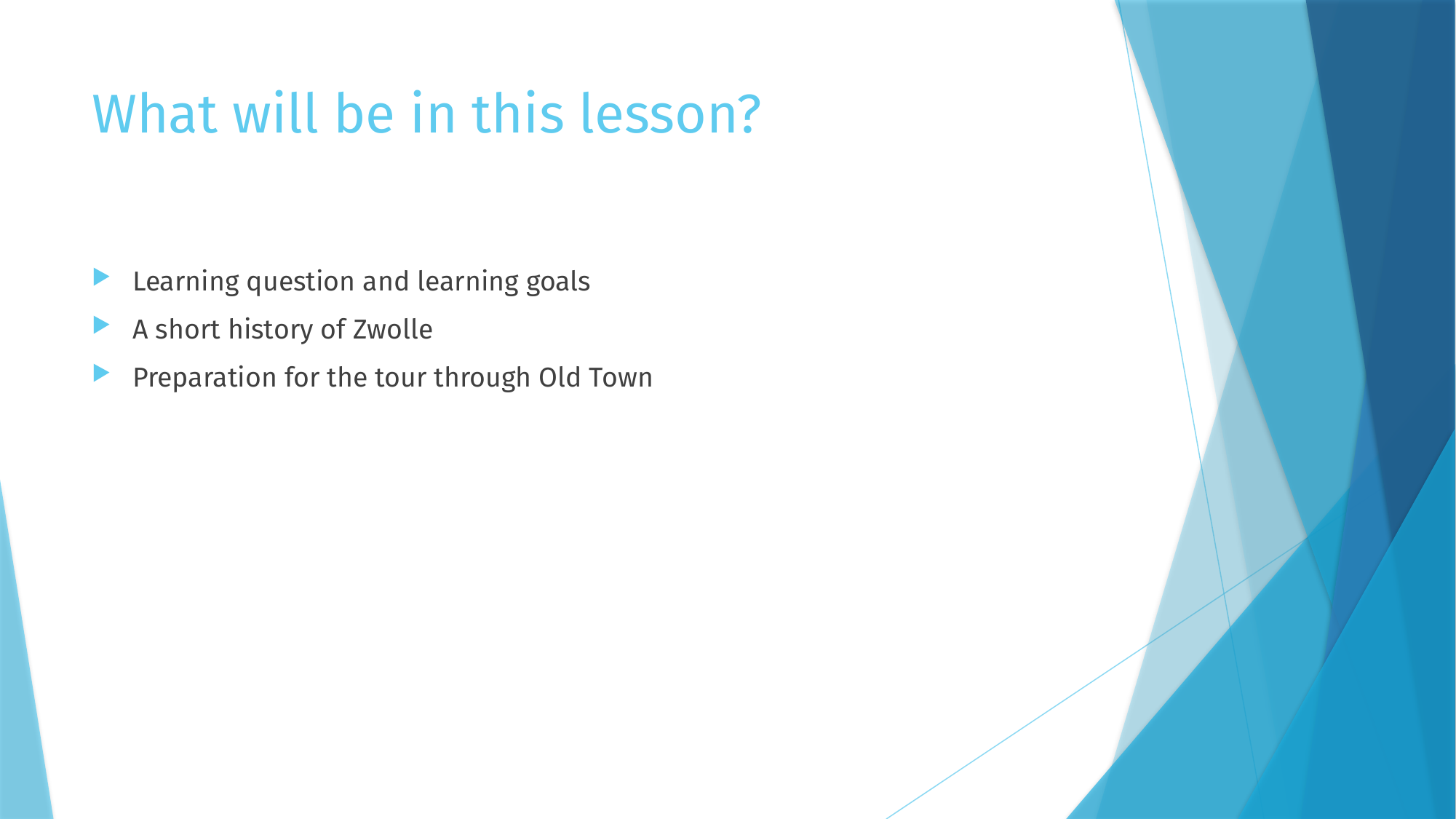

# What will be in this lesson?
Learning question and learning goals
A short history of Zwolle
Preparation for the tour through Old Town